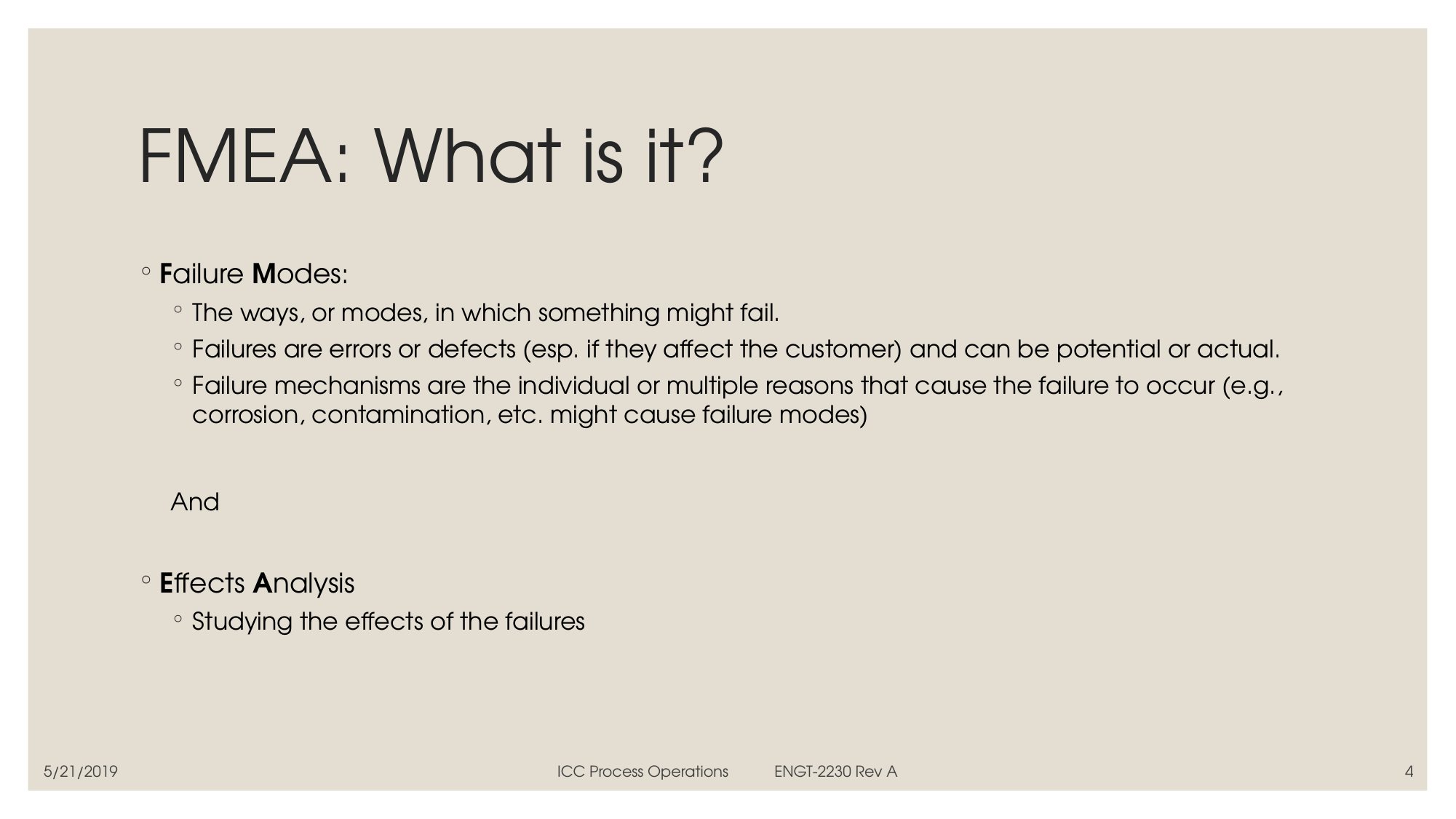

# FMEA: What is it?
Failure Modes:
The ways, or modes, in which something might fail.
Failures are errors or defects (esp. if they affect the customer) and can be potential or actual.
Failure mechanisms are the individual or multiple reasons that cause the failure to occur (e.g., corrosion, contamination, etc. might cause failure modes)

And

Effects Analysis
Studying the effects of the failures
5/21/2019
ICC Process Operations           ENGT-2230 Rev A
4